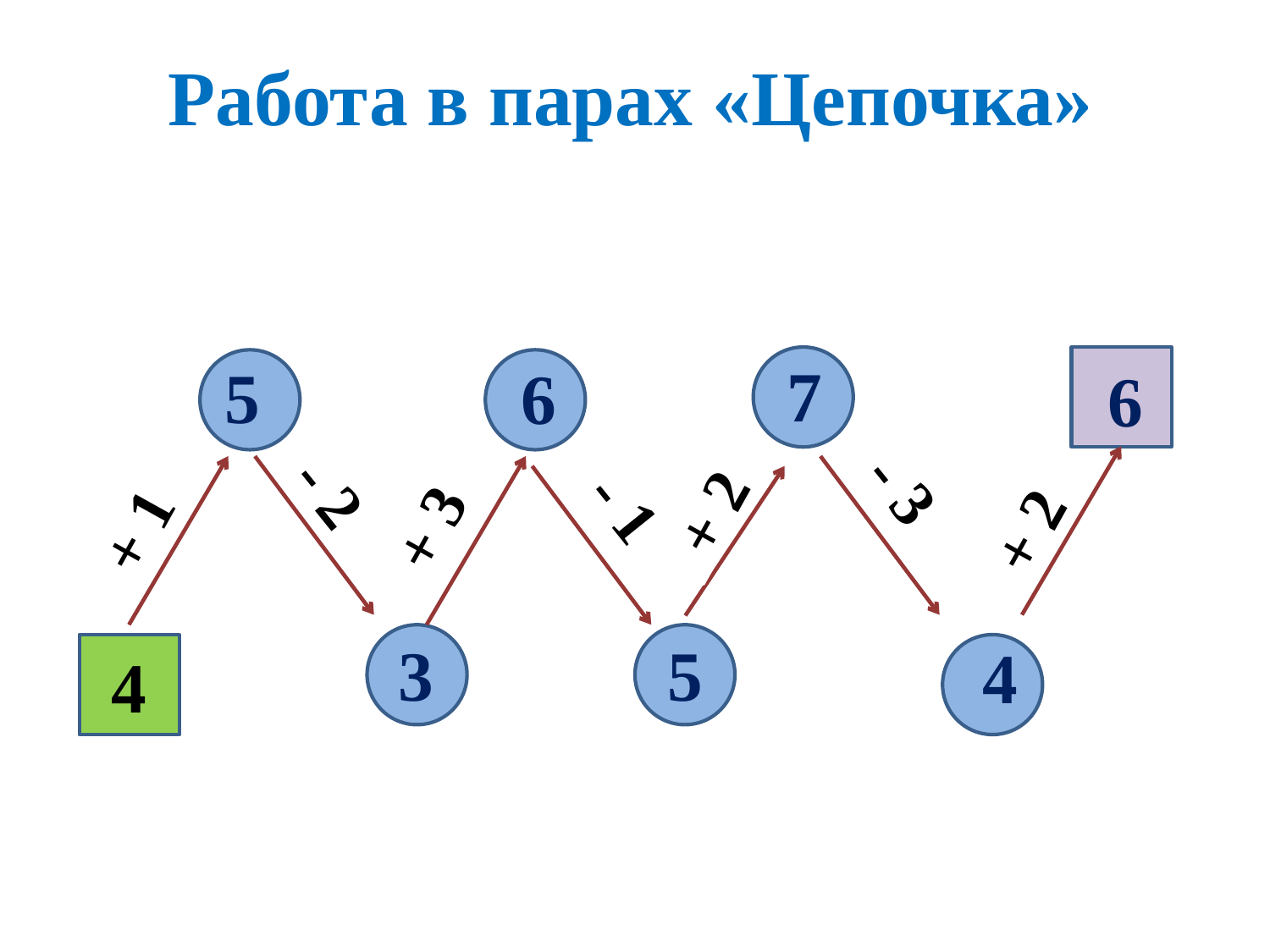

# Работа в парах «Цепочка»
7
5

6

6
- 31
- 21
+ 21
- 11
+ 31
+ 21
+ 11

3

5
4
4